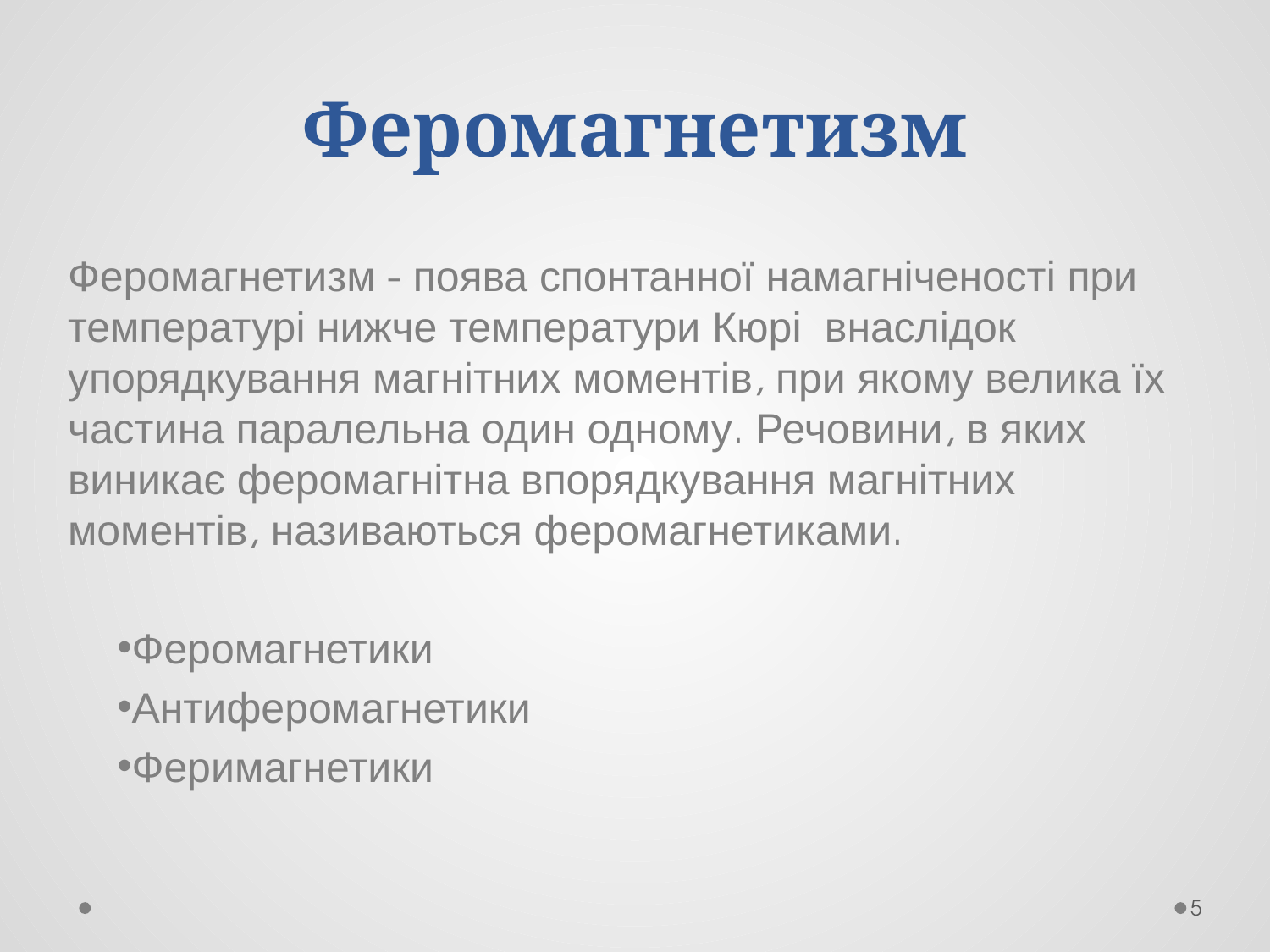

# Феромагнетизм
Феромагнетизм - поява спонтанної намагніченості при температурі нижче температури Кюрі  внаслідок упорядкування магнітних моментів, при якому велика їх частина паралельна один одному. Речовини, в яких виникає феромагнітна впорядкування магнітних моментів, називаються феромагнетиками.

Феромагнетики
Антиферомагнетики
Феримагнетики

5